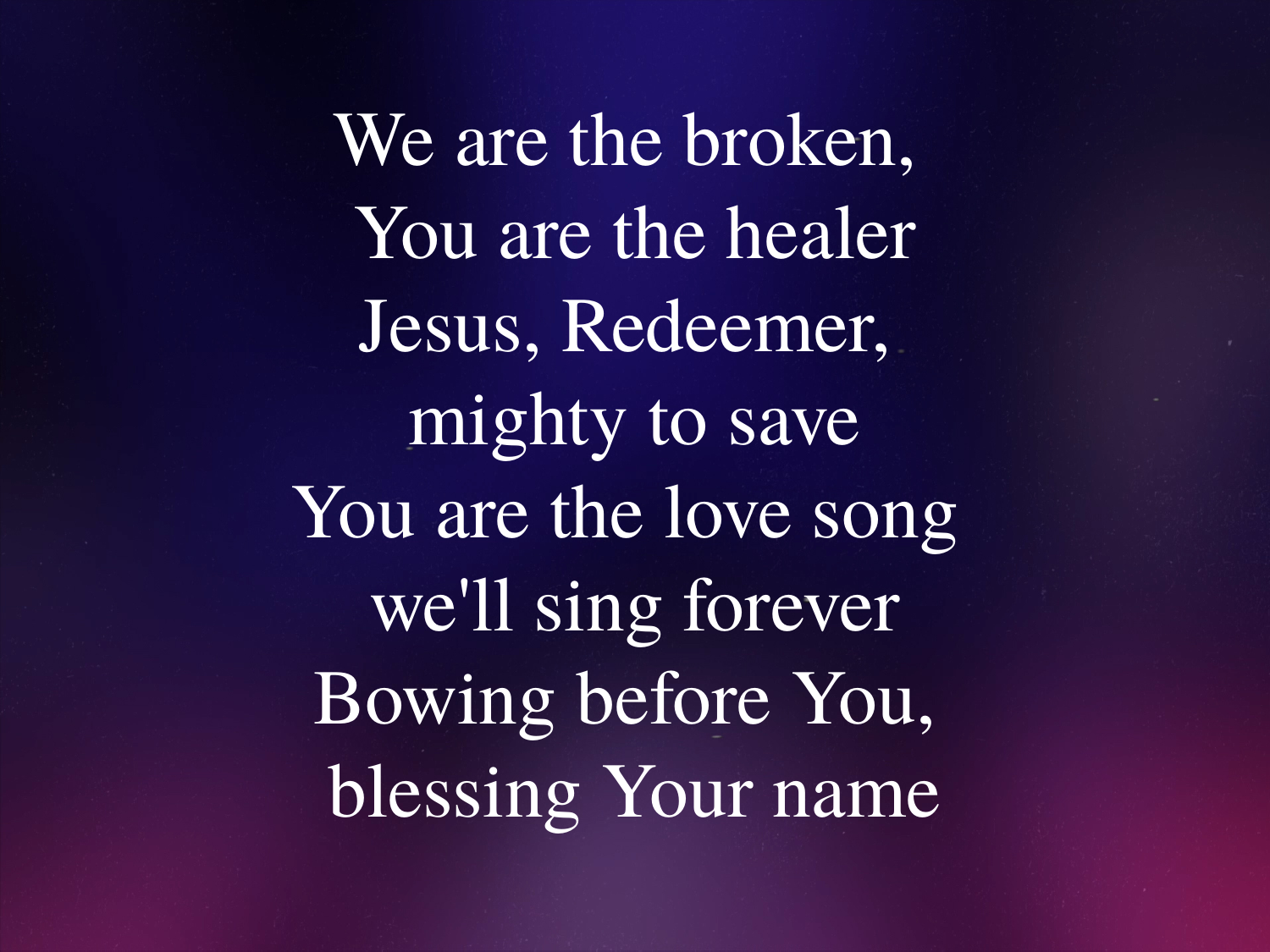

# We are the broken, You are the healer Jesus, Redeemer, mighty to save You are the love song we'll sing forever Bowing before You, blessing Your name